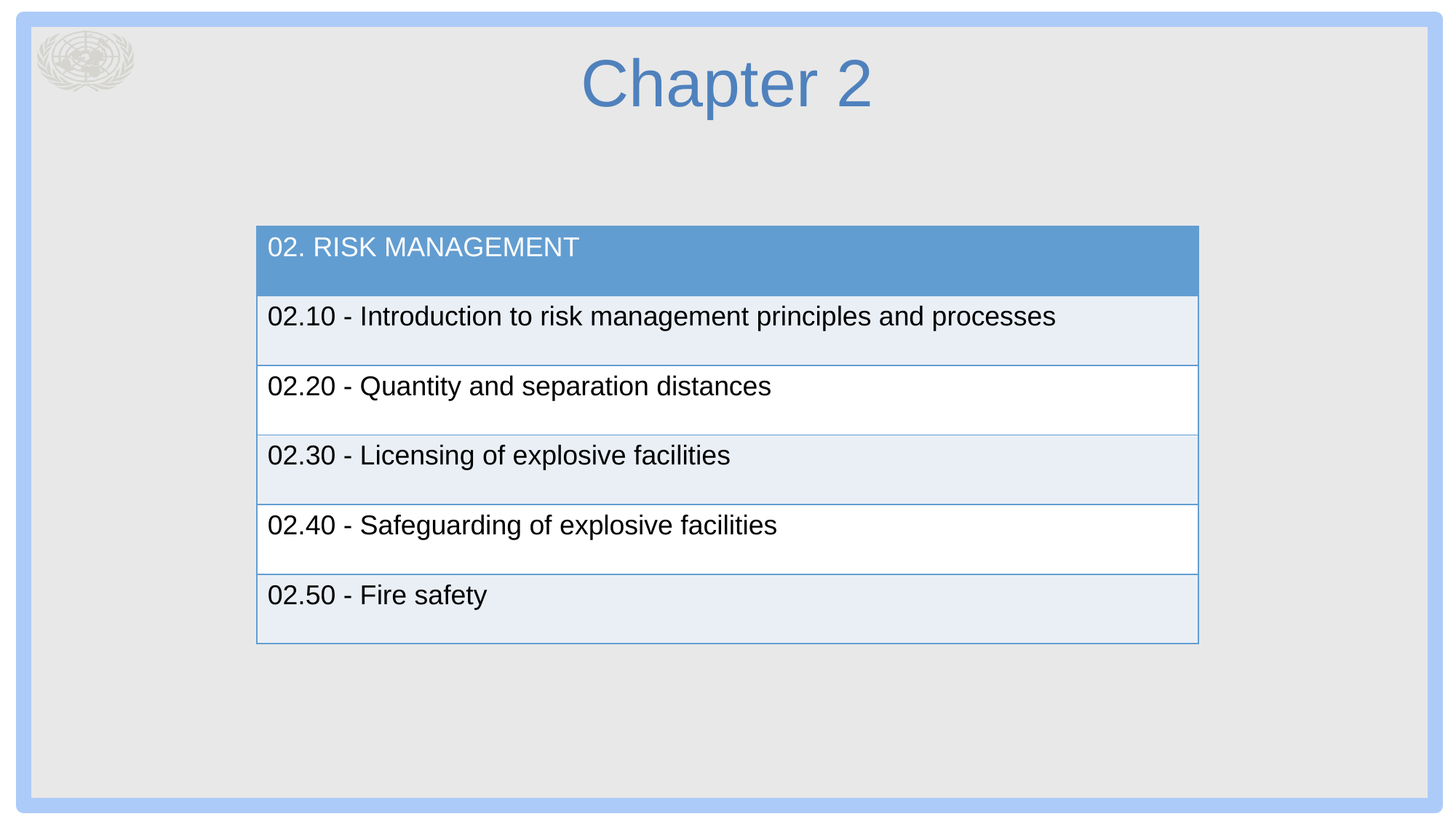

# Chapter 2
| 02. RISK MANAGEMENT |
| --- |
| 02.10 - Introduction to risk management principles and processes |
| 02.20 - Quantity and separation distances |
| 02.30 - Licensing of explosive facilities |
| 02.40 - Safeguarding of explosive facilities |
| 02.50 - Fire safety |